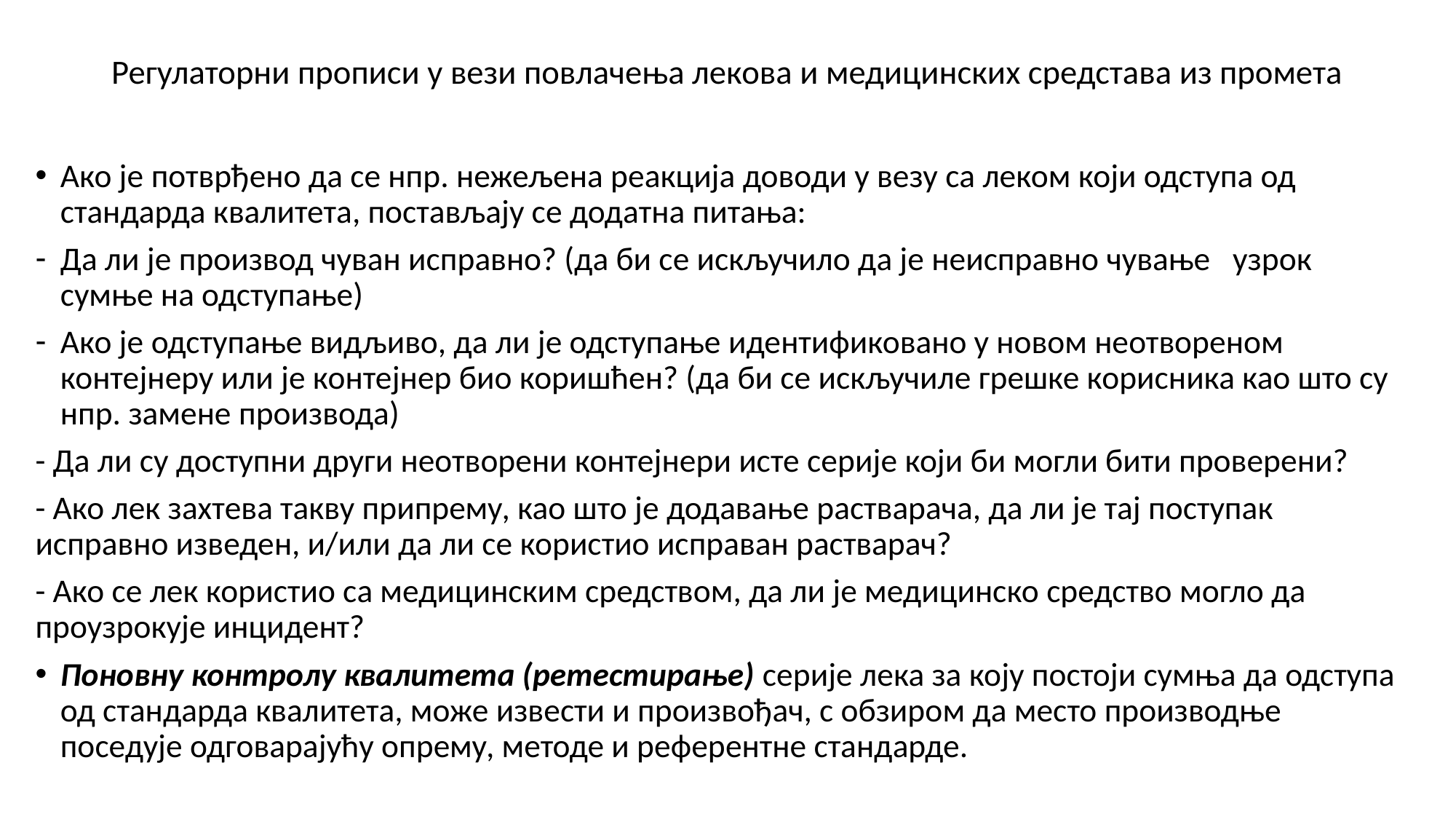

# Регулаторни прописи у вези повлачења лекова и медицинских средстава из промета
Ако је потврђено да се нпр. нежељена реакција доводи у везу са леком који одступа од стандарда квалитета, постављају се додатна питања:
Да ли је производ чуван исправно? (да би се искључило да је неисправно чување   узрок сумње на одступање)
Ако је одступање видљиво, да ли је одступање идентификовано у новом неотвореном контејнеру или је контејнер био коришћен? (да би се искључиле грешке корисника као што су нпр. замене производа)
- Да ли су доступни други неотворени контејнери исте серије који би могли бити проверени?
- Ако лек захтева такву припрему, као што је додавање растварача, да ли је тај поступак исправно изведен, и/или да ли се користио исправан растварач?
- Ако се лек користио са медицинским средством, да ли је медицинско средство могло да проузрокује инцидент?
Поновну контролу квалитета (ретестирање) серије лека за коју постоји сумња да одступа од стандарда квалитета, може извести и произвођач, с обзиром да место производње поседује одговарајућу опрему, методе и референтне стандарде.